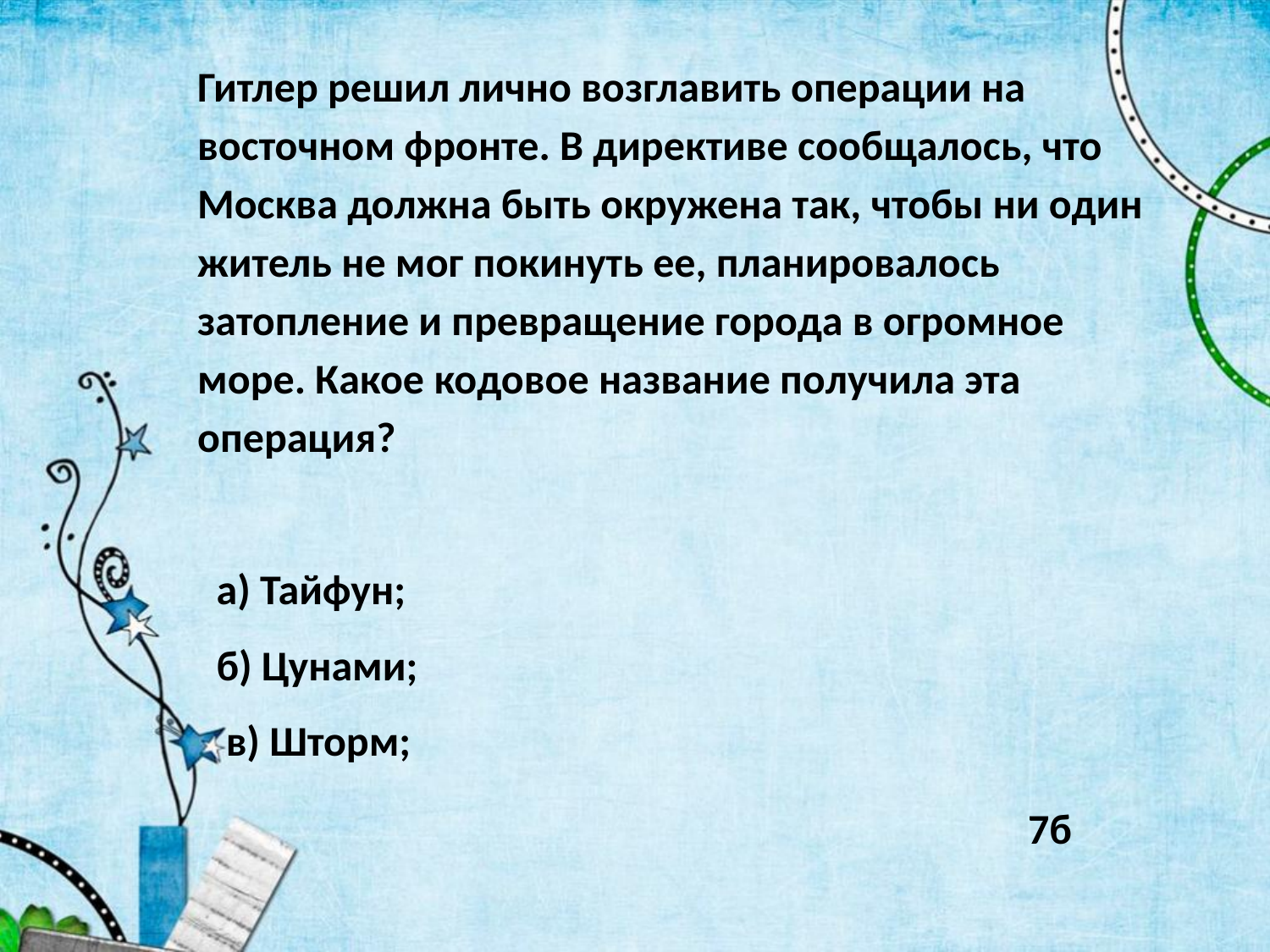

Гитлер решил лично возглавить операции на восточном фронте. В директиве сообщалось, что Москва должна быть окружена так, чтобы ни один житель не мог покинуть ее, планировалось затопление и превращение города в огромное море. Какое кодовое название получила эта операция?

  а) Тайфун;
  б) Цунами;
   в) Шторм;
7б